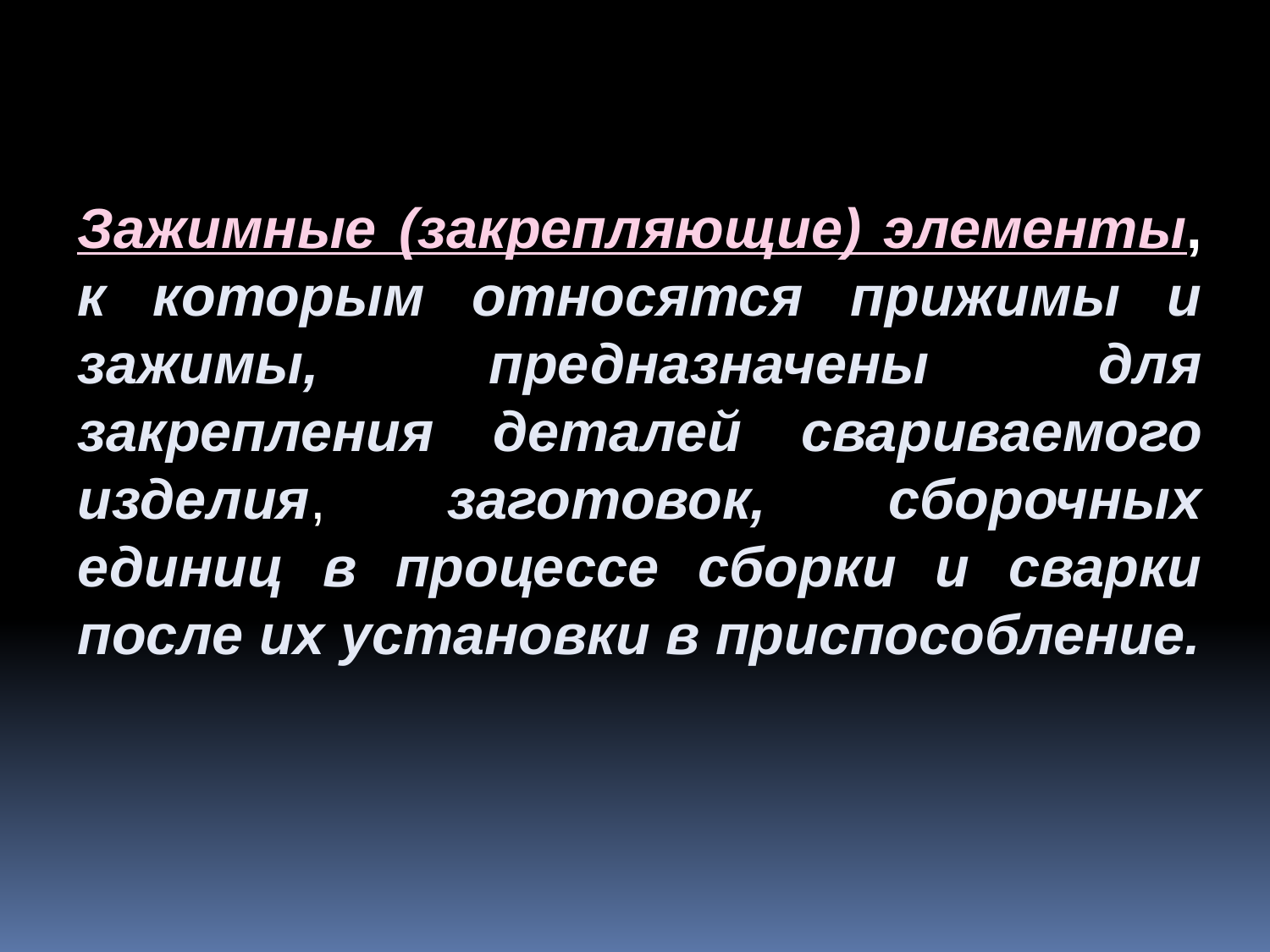

Зажимные (закрепляющие) элементы, к которым относятся прижимы и зажимы, предназначены для закрепления деталей сва­риваемого изделия, заготовок, сборочных единиц в процессе сборки и сварки после их установки в приспособление.